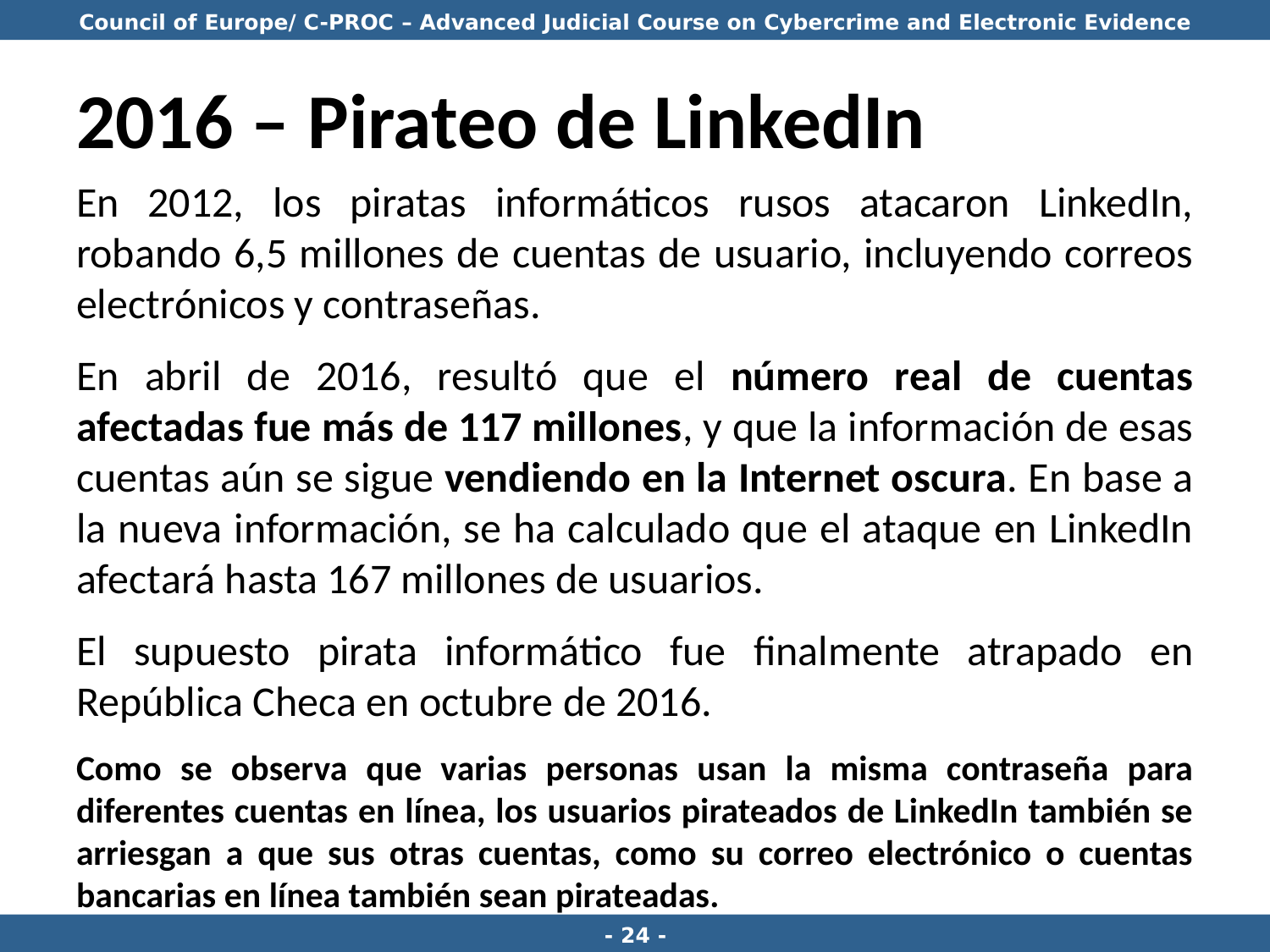

# 2016 – Pirateo de LinkedIn
En 2012, los piratas informáticos rusos atacaron LinkedIn, robando 6,5 millones de cuentas de usuario, incluyendo correos electrónicos y contraseñas.
En abril de 2016, resultó que el número real de cuentas afectadas fue más de 117 millones, y que la información de esas cuentas aún se sigue vendiendo en la Internet oscura. En base a la nueva información, se ha calculado que el ataque en LinkedIn afectará hasta 167 millones de usuarios.
El supuesto pirata informático fue finalmente atrapado en República Checa en octubre de 2016.
Como se observa que varias personas usan la misma contraseña para diferentes cuentas en línea, los usuarios pirateados de LinkedIn también se arriesgan a que sus otras cuentas, como su correo electrónico o cuentas bancarias en línea también sean pirateadas.